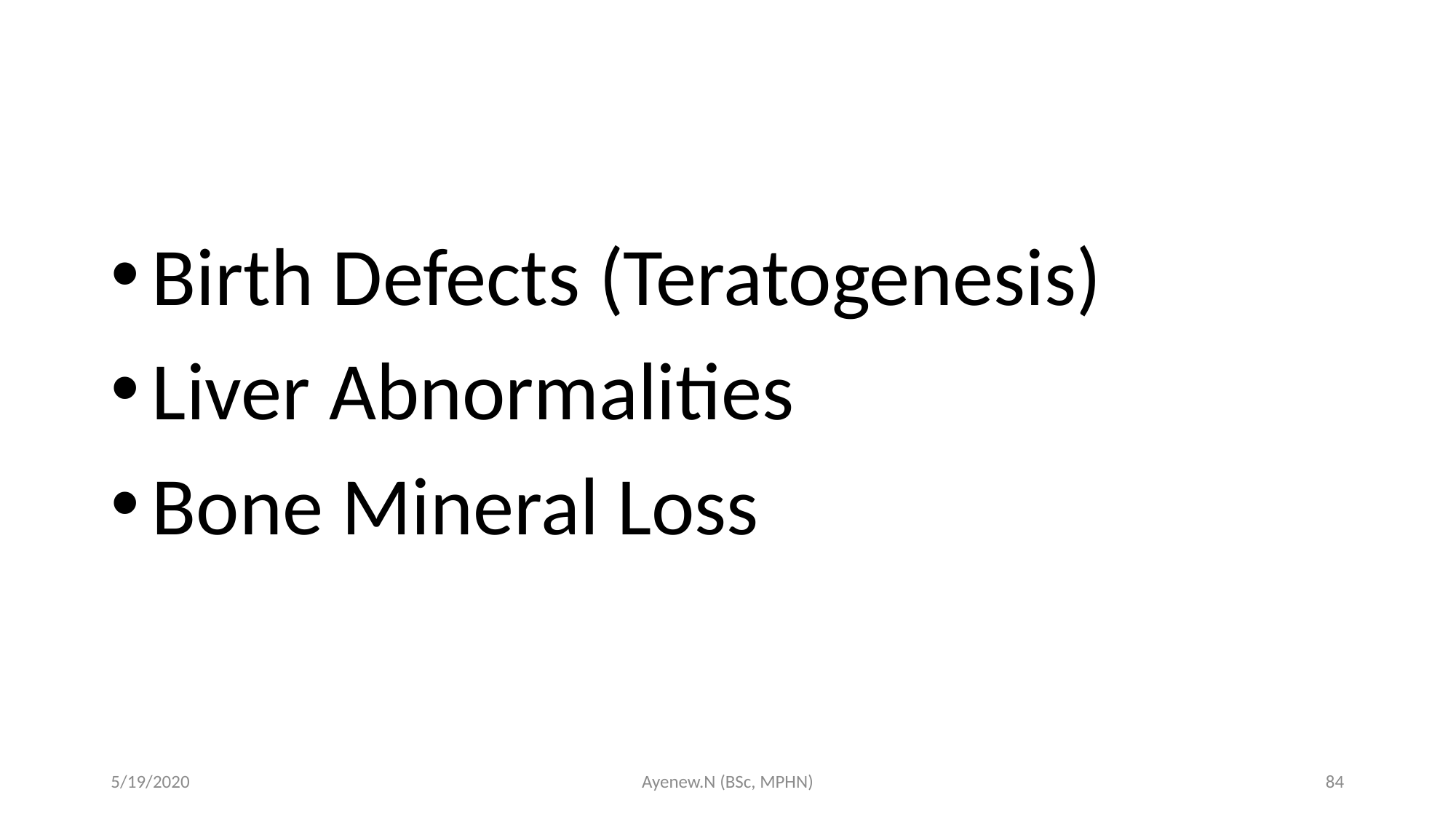

#
Birth Defects (Teratogenesis)
Liver Abnormalities
Bone Mineral Loss

5/19/2020
Ayenew.N (BSc, MPHN)
84